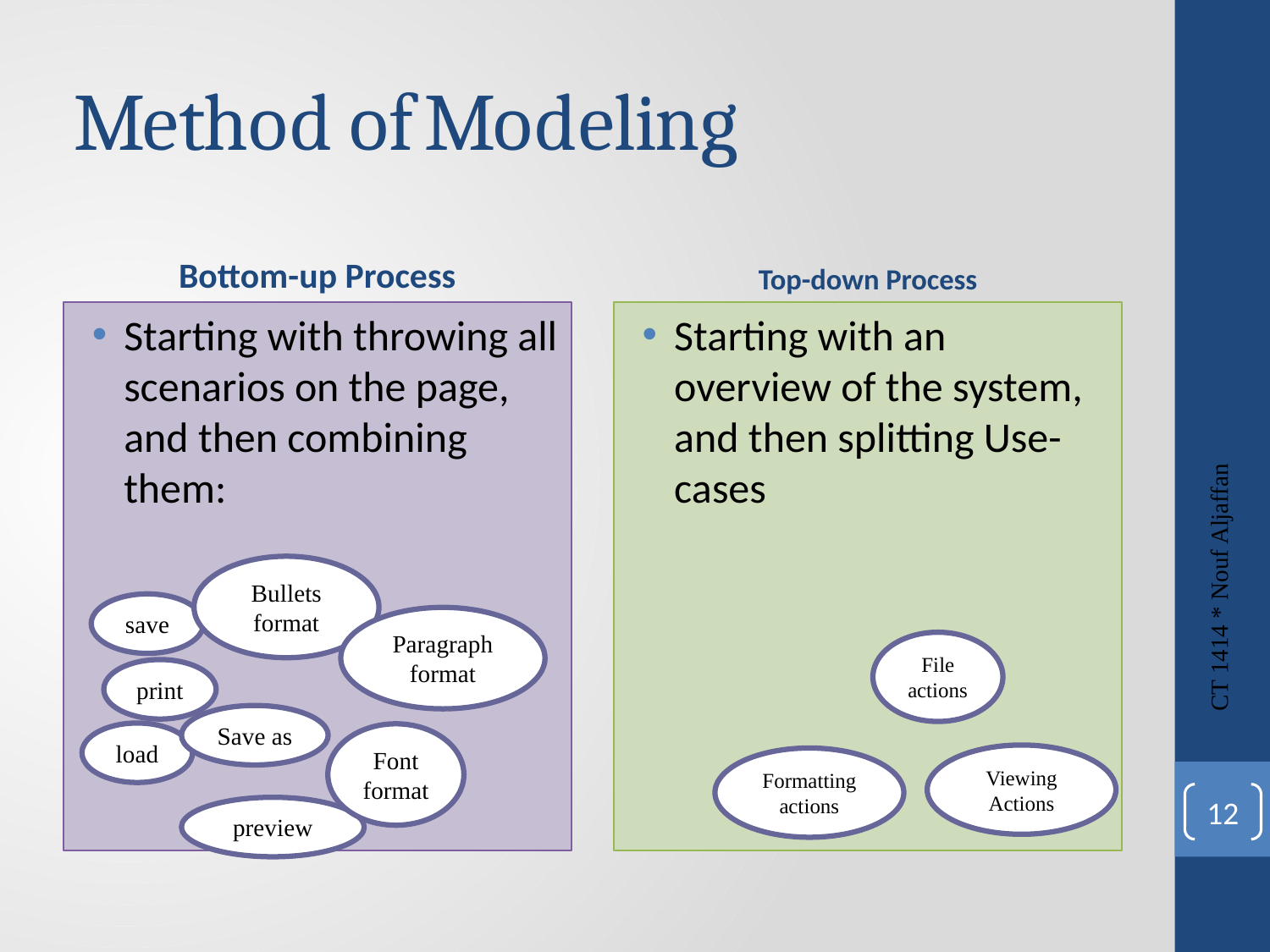

# Method of Modeling
Bottom-up Process

Top-down Process
Starting with throwing all scenarios on the page, and then combining them:

Starting with an overview of the system, and then splitting Use-cases

Bullets format
save
Paragraph format
print
Save as
load
Font format
preview
CT 1414 * Nouf Aljaffan
File actions
Viewing Actions
Formatting actions
12